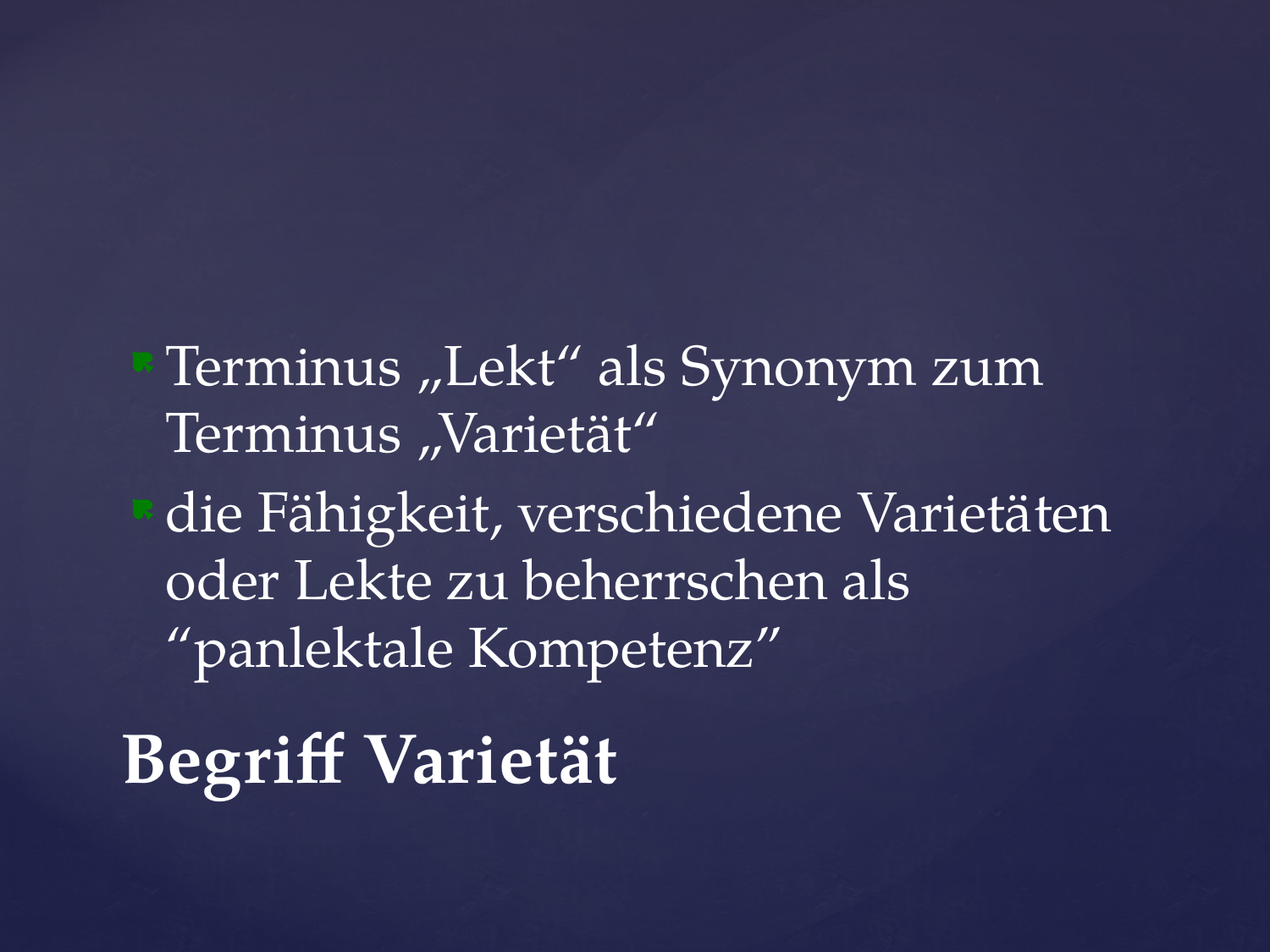

Terminus „Lekt“ als Synonym zum Terminus „Varietät“
die Fähigkeit, verschiedene Varietäten oder Lekte zu beherrschen als “panlektale Kompetenz”
# Begriff Varietät